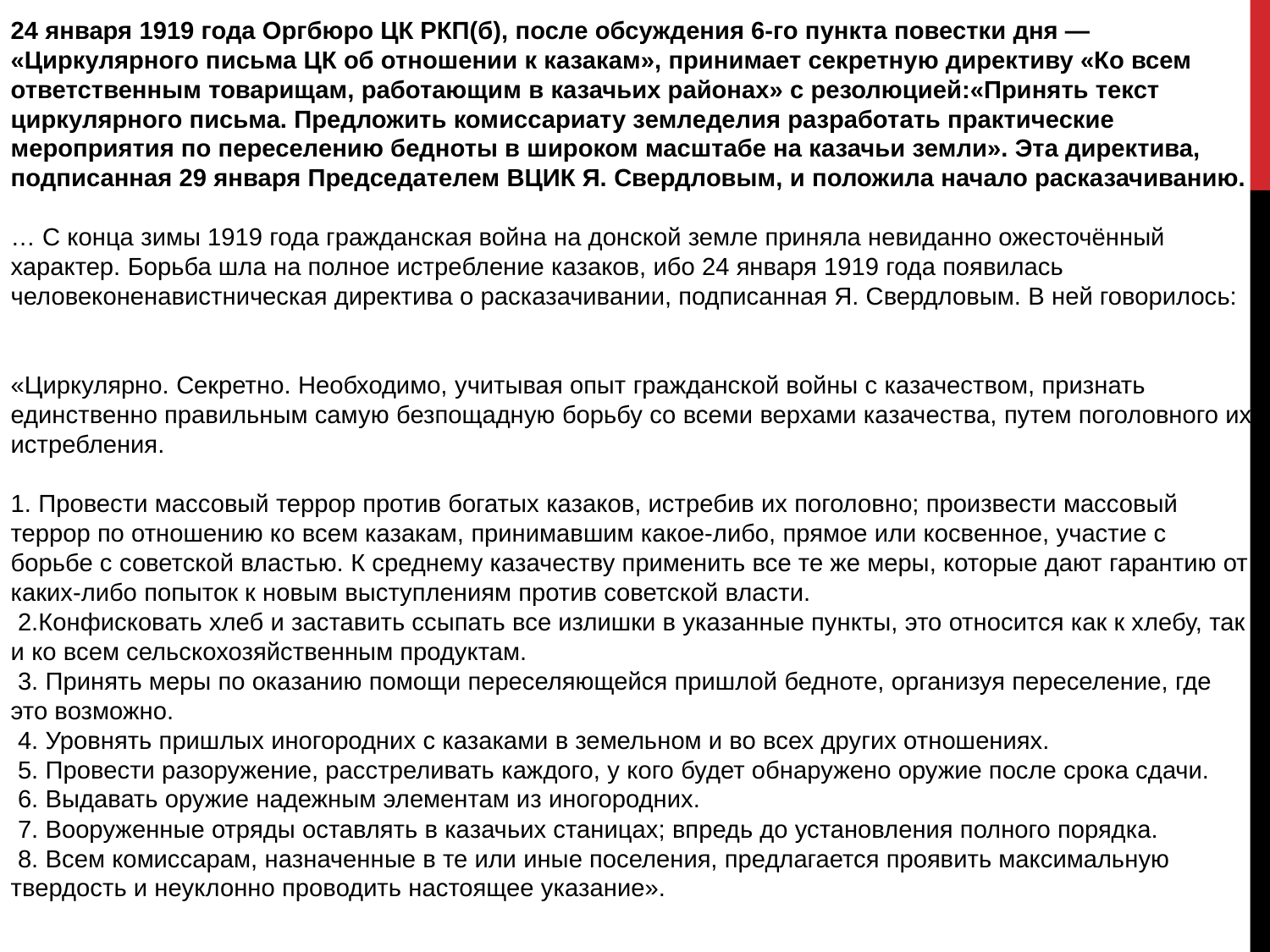

24 января 1919 года Оргбюро ЦК РКП(б), после обсуждения 6-го пункта повестки дня — «Циркулярного письма ЦК об отношении к казакам», принимает секретную директиву «Ко всем ответственным товарищам, работающим в казачьих районах» с резолюцией:«Принять текст циркулярного письма. Предложить комиссариату земледелия разработать практические мероприятия по переселению бедноты в широком масштабе на казачьи земли». Эта директива, подписанная 29 января Председателем ВЦИК Я. Свердловым, и положила начало расказачиванию.

… С конца зимы 1919 года гражданская война на донской земле приняла невиданно ожесточённый характер. Борьба шла на полное истребление казаков, ибо 24 января 1919 года появилась человеконенавистническая директива о расказачивании, подписанная Я. Свердловым. В ней говорилось:

«Циркулярно. Секретно. Необходимо, учитывая опыт гражданской войны с казачеством, признать единственно правильным самую безпощадную борьбу со всеми верхами казачества, путем поголовного их истребления.

1. Провести массовый террор против богатых казаков, истребив их поголовно; произвести массовый террор по отношению ко всем казакам, принимавшим какое-либо, прямое или косвенное, участие с борьбе с советской властью. К среднему казачеству применить все те же меры, которые дают гарантию от каких-либо попыток к новым выступлениям против советской власти.
 2.Конфисковать хлеб и заставить ссыпать все излишки в указанные пункты, это относится как к хлебу, так и ко всем сельскохозяйственным продуктам.
 3. Принять меры по оказанию помощи переселяющейся пришлой бедноте, организуя переселение, где это возможно.
 4. Уровнять пришлых иногородних с казаками в земельном и во всех других отношениях.
 5. Провести разоружение, расстреливать каждого, у кого будет обнаружено оружие после срока сдачи.
 6. Выдавать оружие надежным элементам из иногородних.
 7. Вооруженные отряды оставлять в казачьих станицах; впредь до установления полного порядка.
 8. Всем комиссарам, назначенные в те или иные поселения, предлагается проявить максимальную твердость и неуклонно проводить настоящее указание».